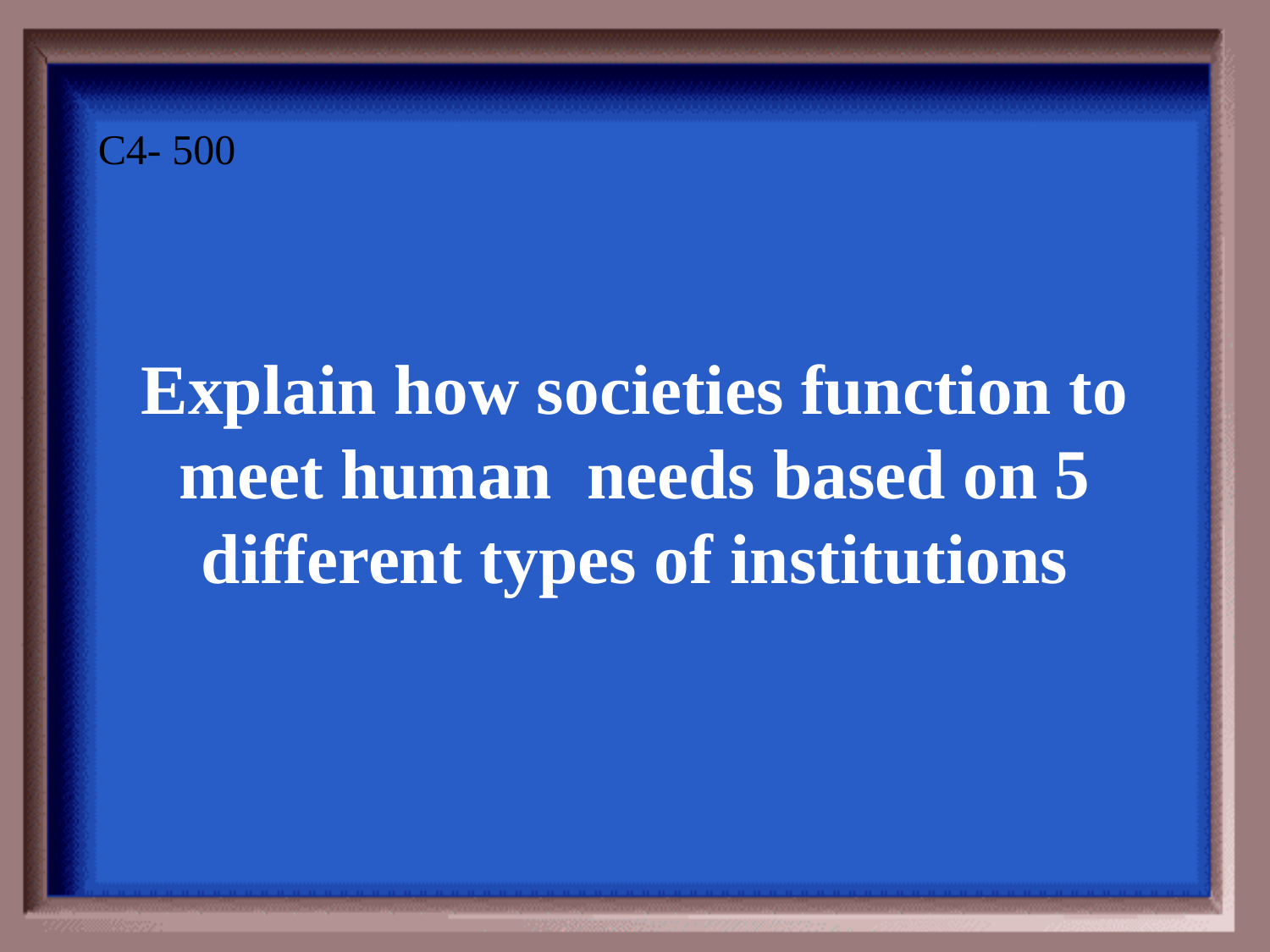

Explain how societies function to meet human  needs based on 5 different types of institutions
C4- 500